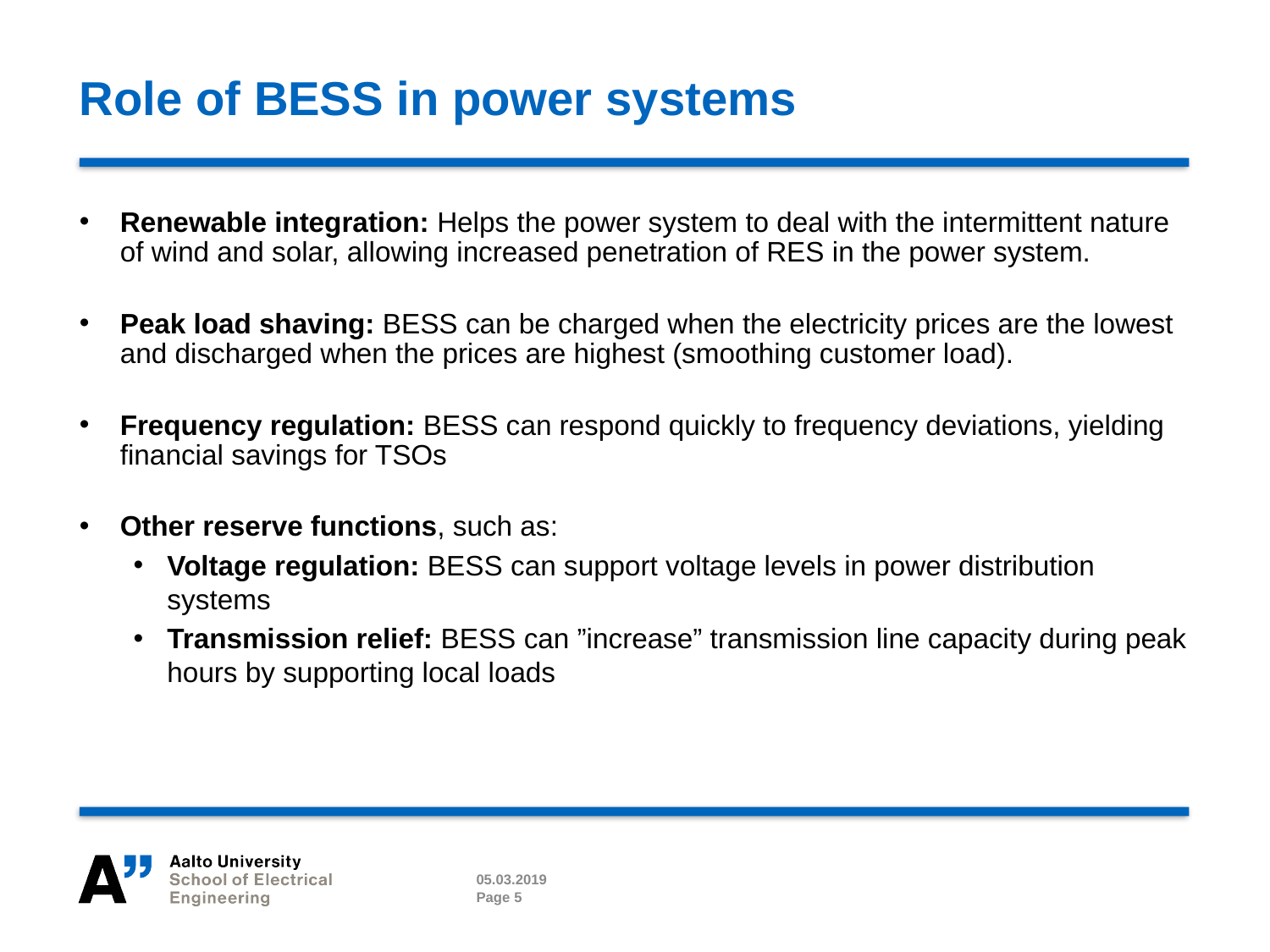

# Role of BESS in power systems
Renewable integration: Helps the power system to deal with the intermittent nature of wind and solar, allowing increased penetration of RES in the power system.

Peak load shaving: BESS can be charged when the electricity prices are the lowest and discharged when the prices are highest (smoothing customer load).

Frequency regulation: BESS can respond quickly to frequency deviations, yielding financial savings for TSOs

Other reserve functions, such as:
Voltage regulation: BESS can support voltage levels in power distribution systems
Transmission relief: BESS can ”increase” transmission line capacity during peak hours by supporting local loads

05.03.2019

Page 5